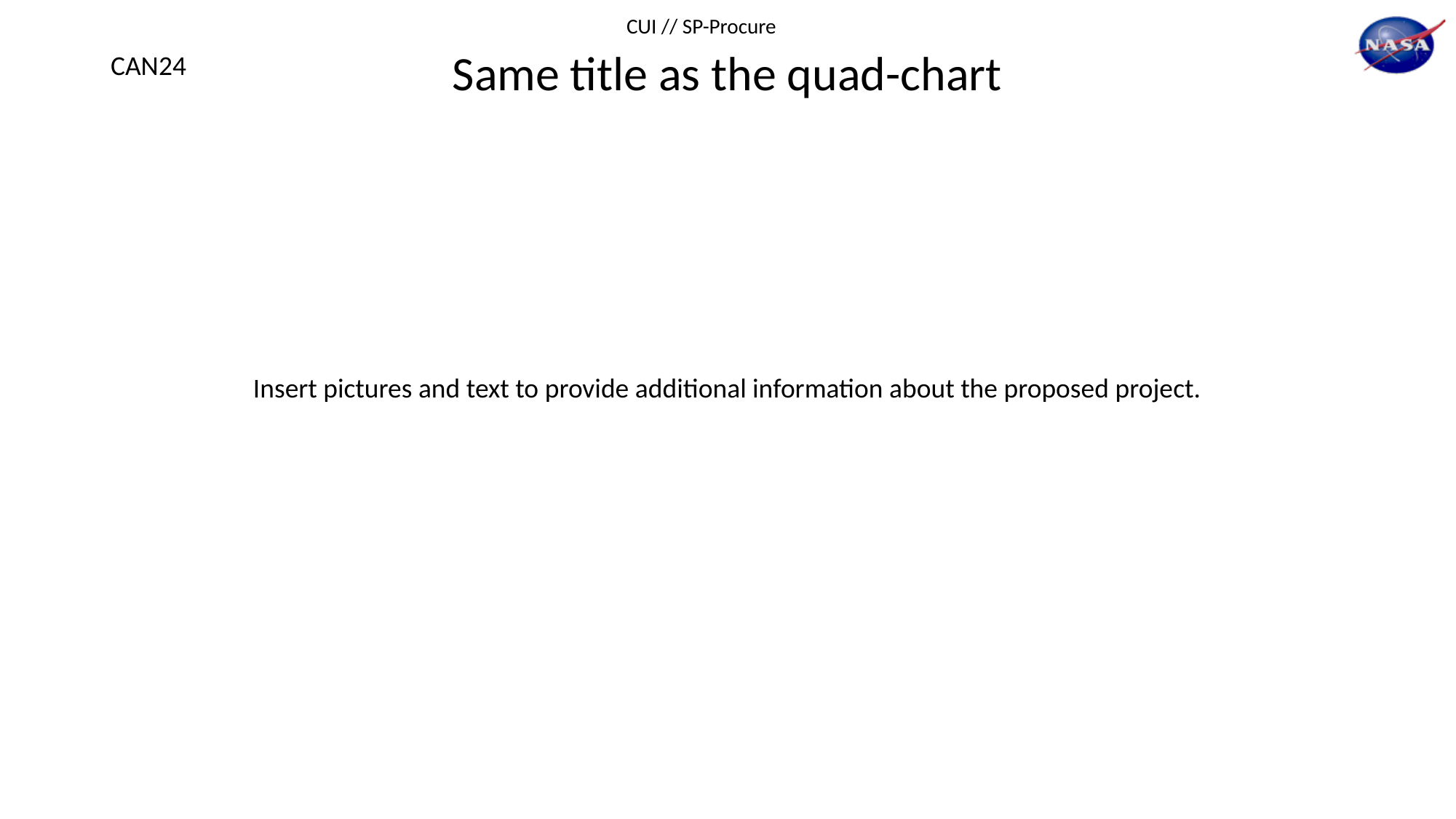

CAN24
# Same title as the quad-chart
Insert pictures and text to provide additional information about the proposed project.